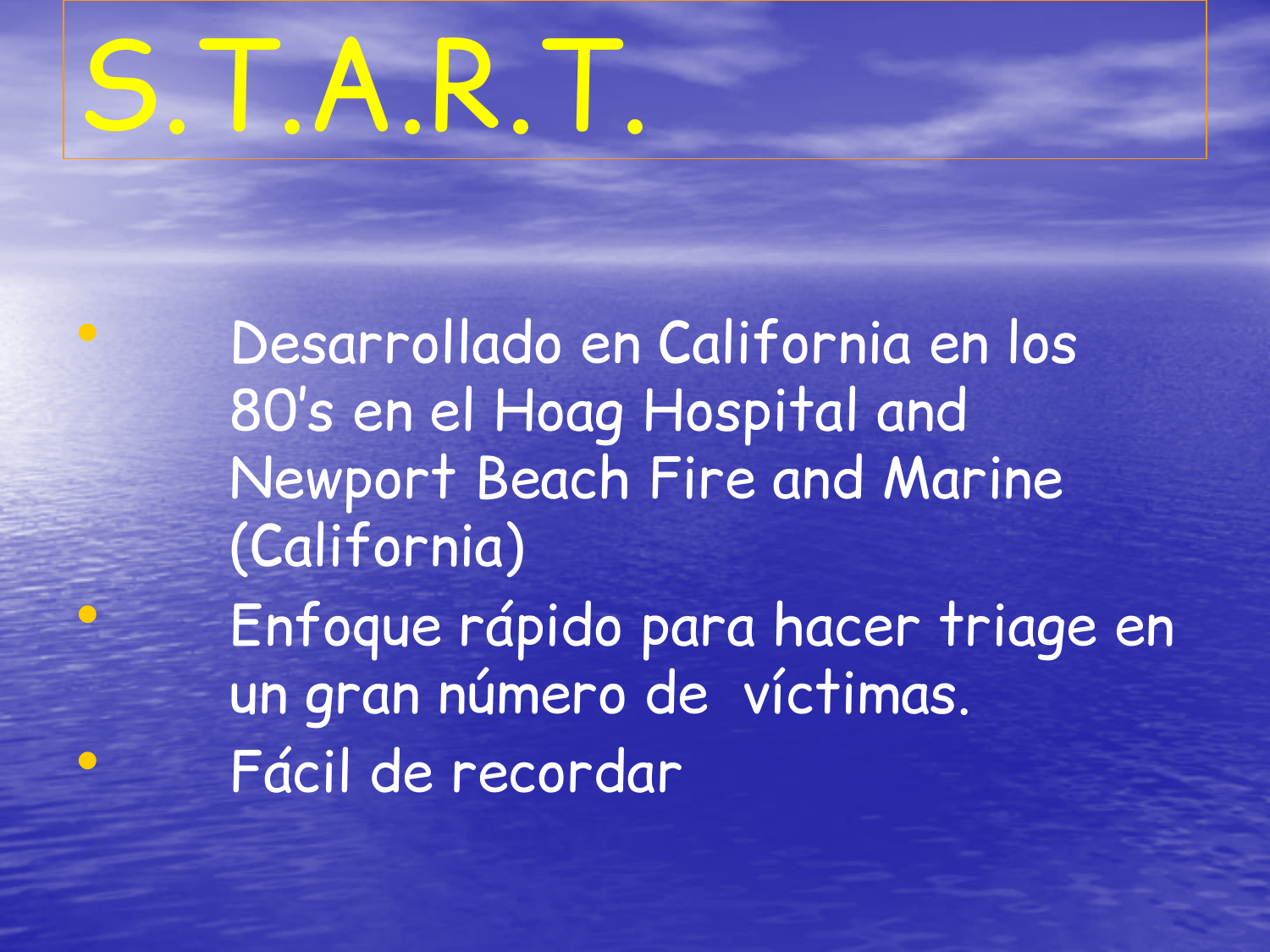

# S.T.A.R.T.
Desarrollado en California en los  80’s en el Hoag Hospital and Newport Beach Fire and Marine (California)
Enfoque rápido para hacer triage en un gran número de  víctimas.
Fácil de recordar